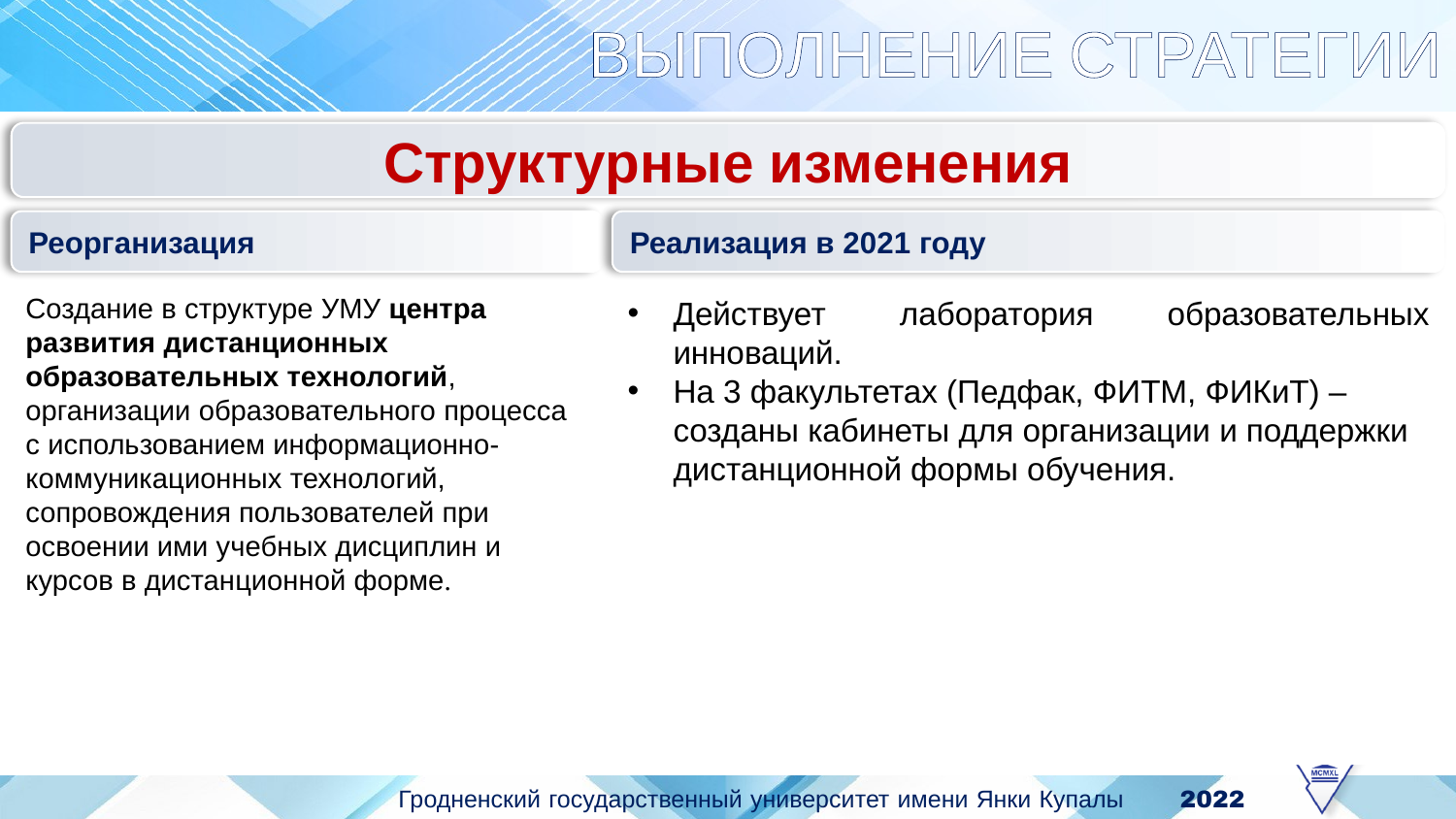

ВЫПОЛНЕНИЕ СТРАТЕГИИ
Структурные изменения
Реорганизация
Реализация в 2021 году
Создание в структуре УМУ центра развития дистанционных образовательных технологий, организации образовательного процесса с использованием информационно-коммуникационных технологий, сопровождения пользователей при освоении ими учебных дисциплин и курсов в дистанционной форме.
Действует лаборатория образовательных инноваций.
На 3 факультетах (Педфак, ФИТМ, ФИКиТ) – созданы кабинеты для организации и поддержки дистанционной формы обучения.